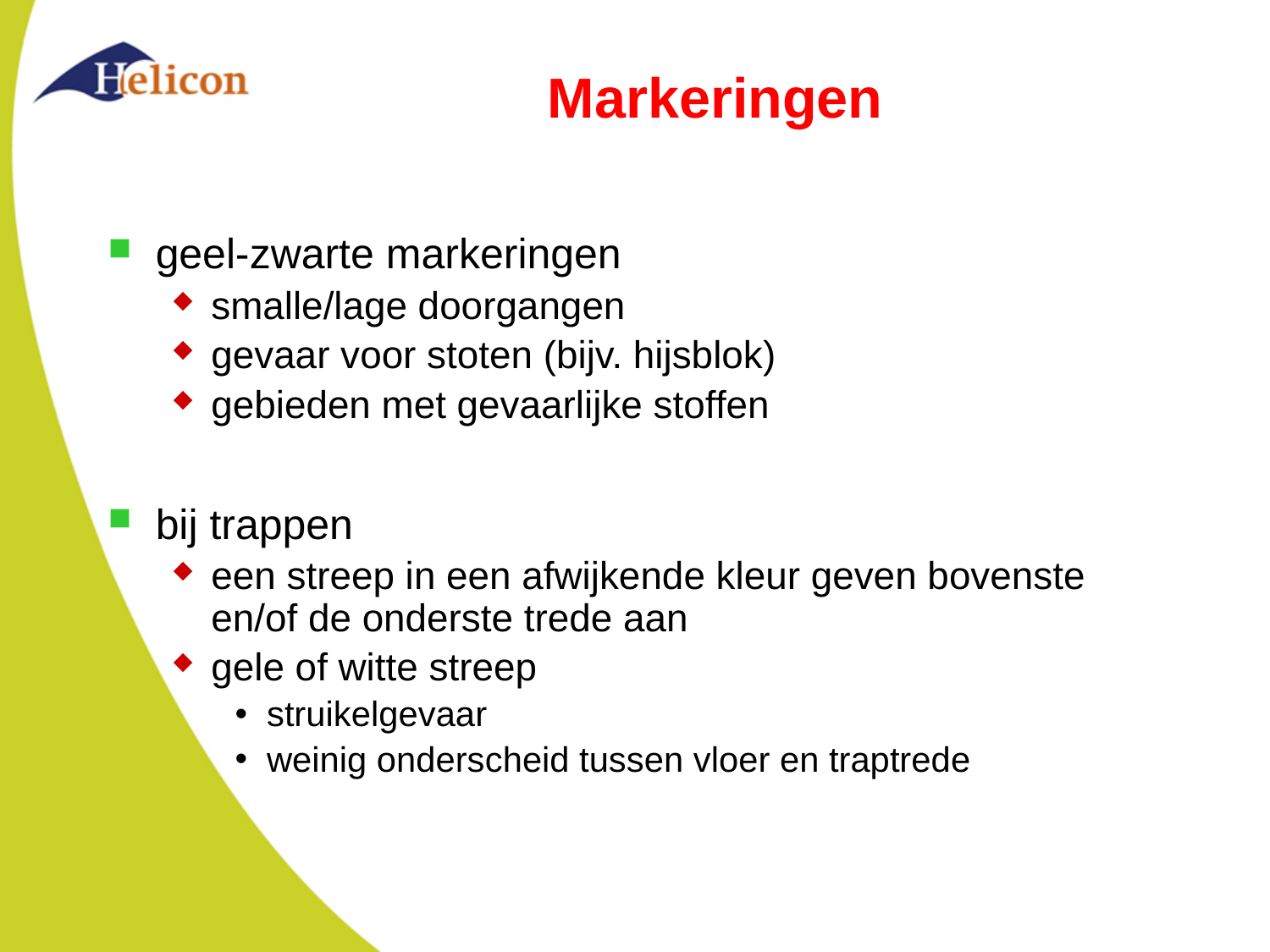

Markeringen
geel-zwarte markeringen
smalle/lage doorgangen
gevaar voor stoten (bijv. hijsblok)
gebieden met gevaarlijke stoffen

bij trappen
een streep in een afwijkende kleur geven bovenste en/of de onderste trede aan
gele of witte streep
struikelgevaar
weinig onderscheid tussen vloer en traptrede